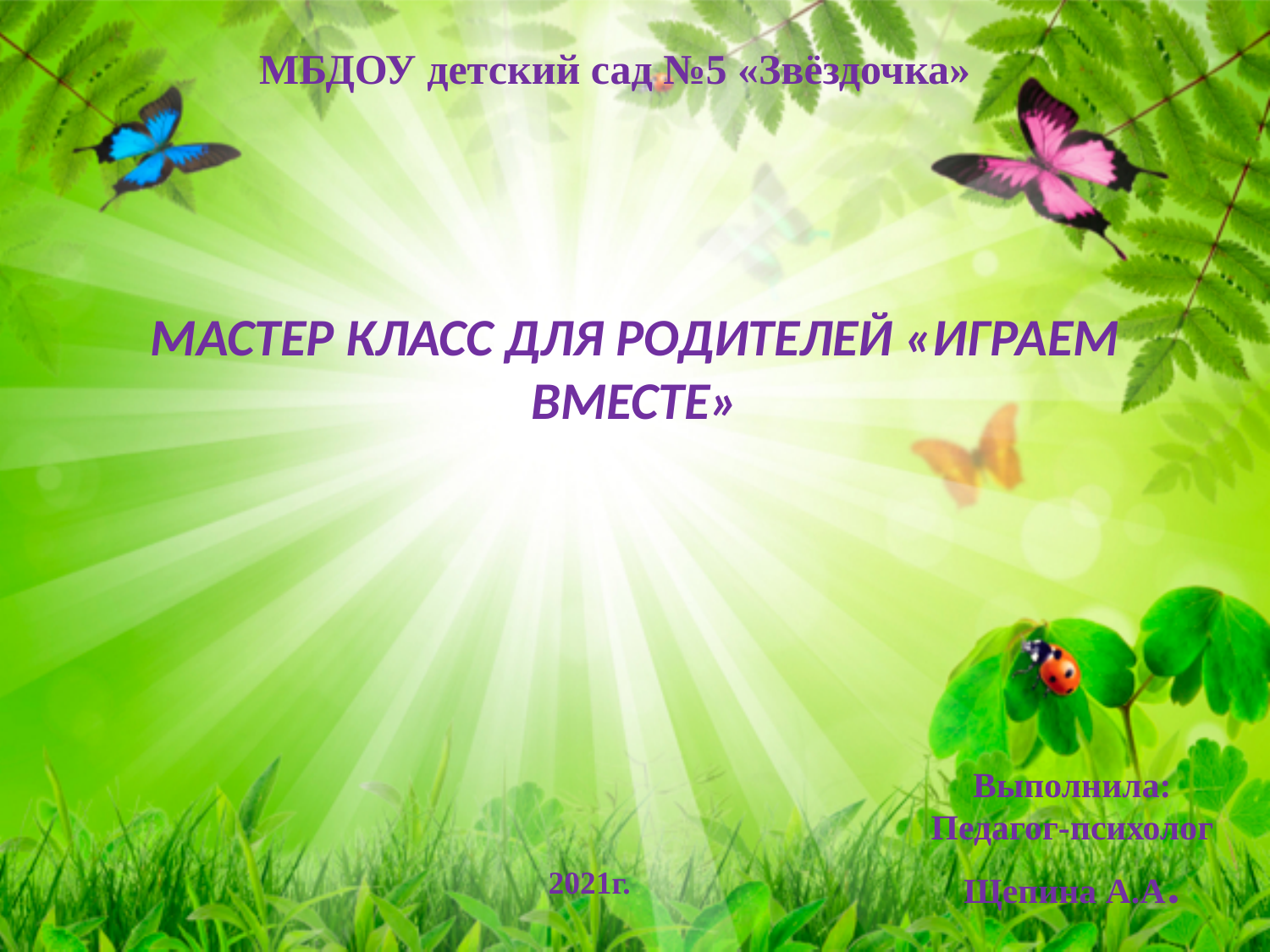

МБДОУ детский сад №5 «Звёздочка»
# МАСТЕР КЛАСС ДЛЯ РОДИТЕЛЕЙ «ИГРАЕМ ВМЕСТЕ»
Выполнила:
Педагог-психолог
Щепина А.А.

2021г.